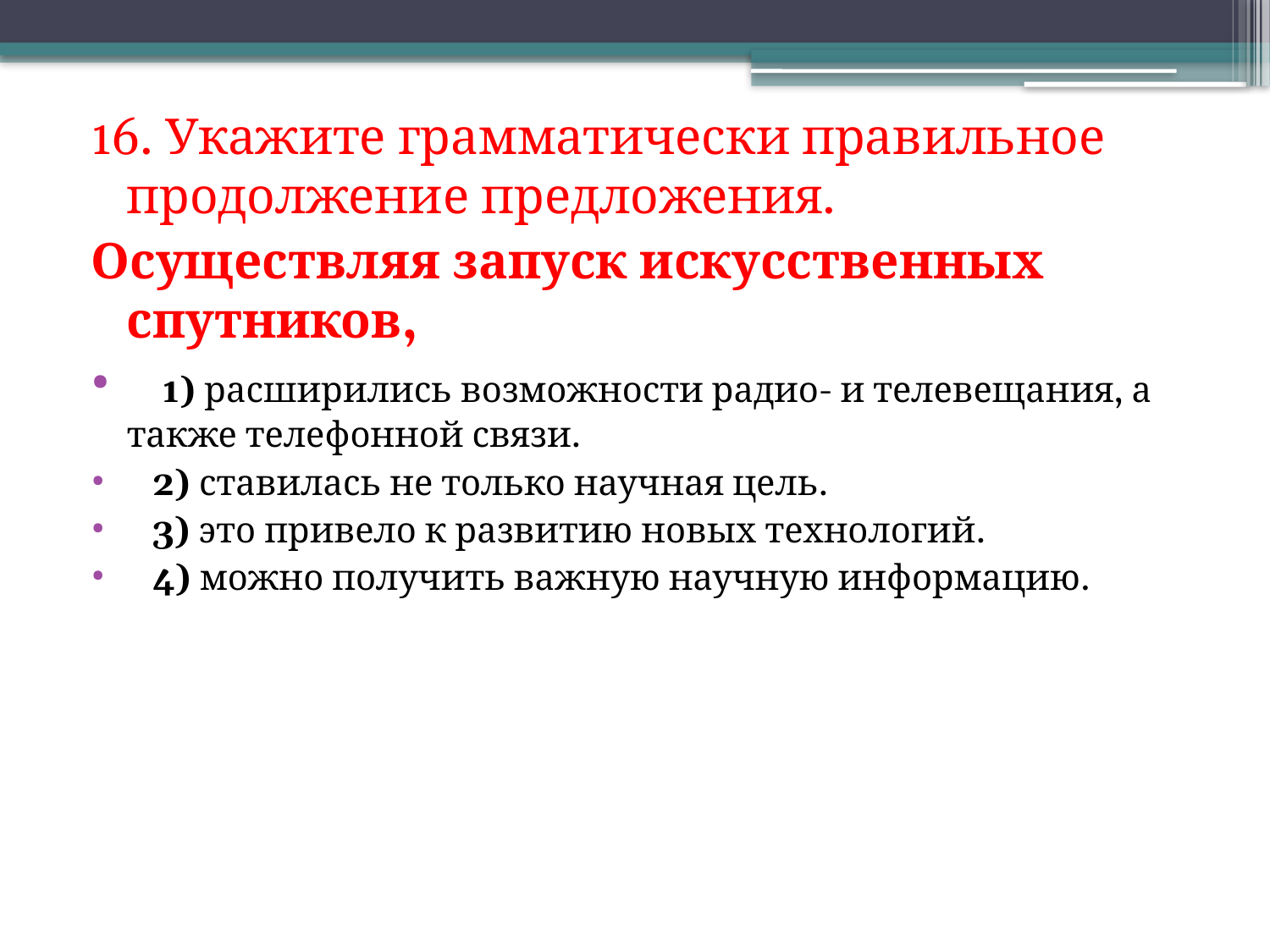

16. Укажите грамматически правильное продолжение предложения.
Осуществляя запуск искусственных спутников,
   1) расширились возможности радио- и телевещания, а также телефонной связи.
   2) ставилась не только научная цель.
   3) это привело к развитию новых технологий.
   4) можно получить важную научную информацию.